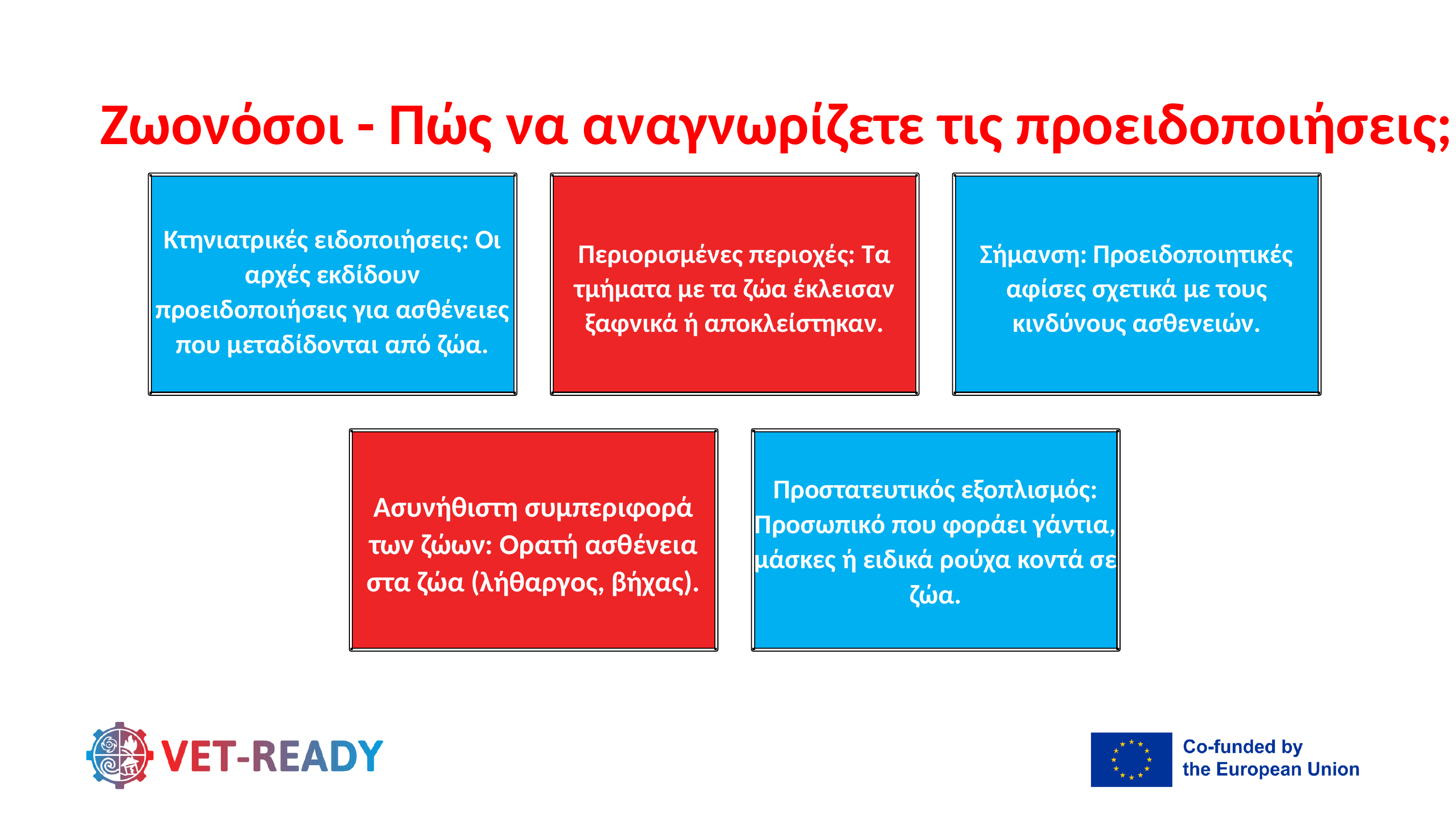

Ζωονόσοι - Πώς να αναγνωρίζετε τις προειδοποιήσεις;

Κτηνιατρικές ειδοποιήσεις: Οι αρχές εκδίδουν προειδοποιήσεις για ασθένειες που μεταδίδονται από ζώα.

Περιορισμένες περιοχές: Τα τμήματα με τα ζώα έκλεισαν ξαφνικά ή αποκλείστηκαν.

Σήμανση: Προειδοποιητικές αφίσες σχετικά με τους κινδύνους ασθενειών.

Προστατευτικός εξοπλισμός: Προσωπικό που φοράει γάντια, μάσκες ή ειδικά ρούχα κοντά σε ζώα.

Ασυνήθιστη συμπεριφορά των ζώων: Ορατή ασθένεια στα ζώα (λήθαργος, βήχας).